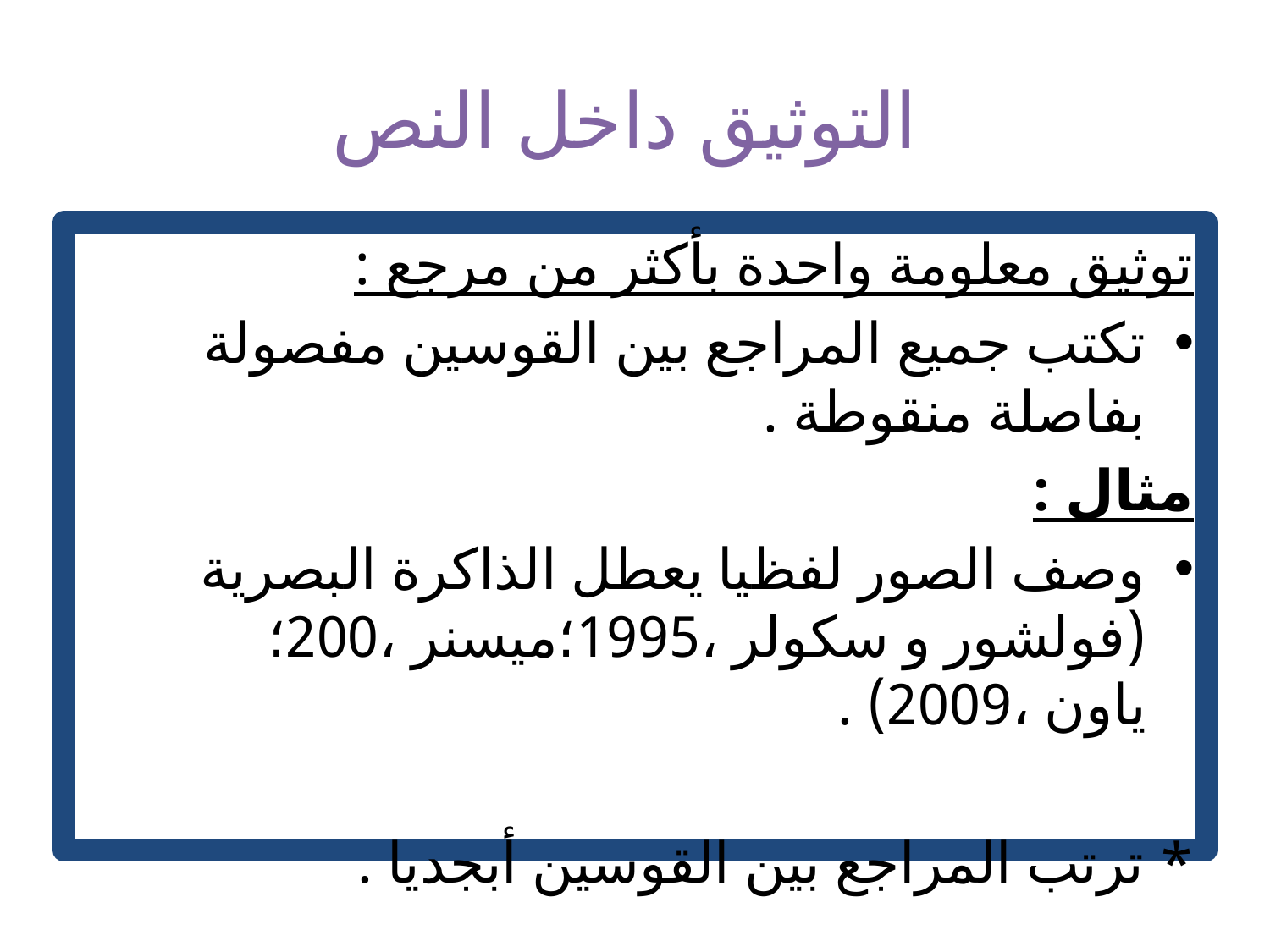

# التوثيق داخل النص
توثيق معلومة واحدة بأكثر من مرجع :
تكتب جميع المراجع بين القوسين مفصولة بفاصلة منقوطة .
مثال :
وصف الصور لفظيا يعطل الذاكرة البصرية (فولشور و سكولر ،1995؛ميسنر ،200؛ياون ،2009) .

* ترتب المراجع بين القوسين أبجديا .